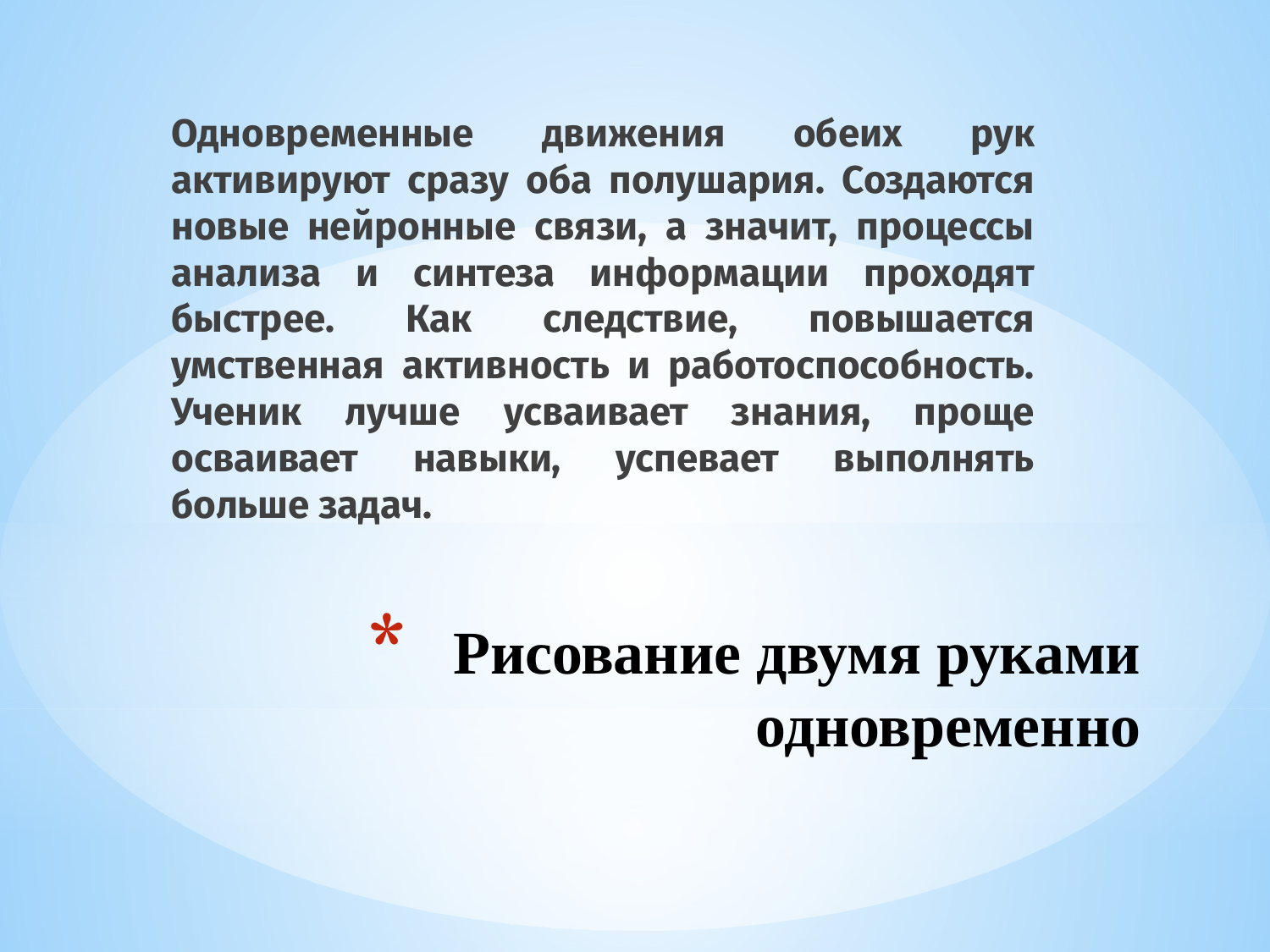

Одновременные движения обеих рук активируют сразу оба полушария. Создаются новые нейронные связи, а значит, процессы анализа и синтеза информации проходят быстрее. Как следствие, повышается умственная активность и работоспособность. Ученик лучше усваивает знания, проще осваивает навыки, успевает выполнять больше задач.
# Рисование двумя руками одновременно